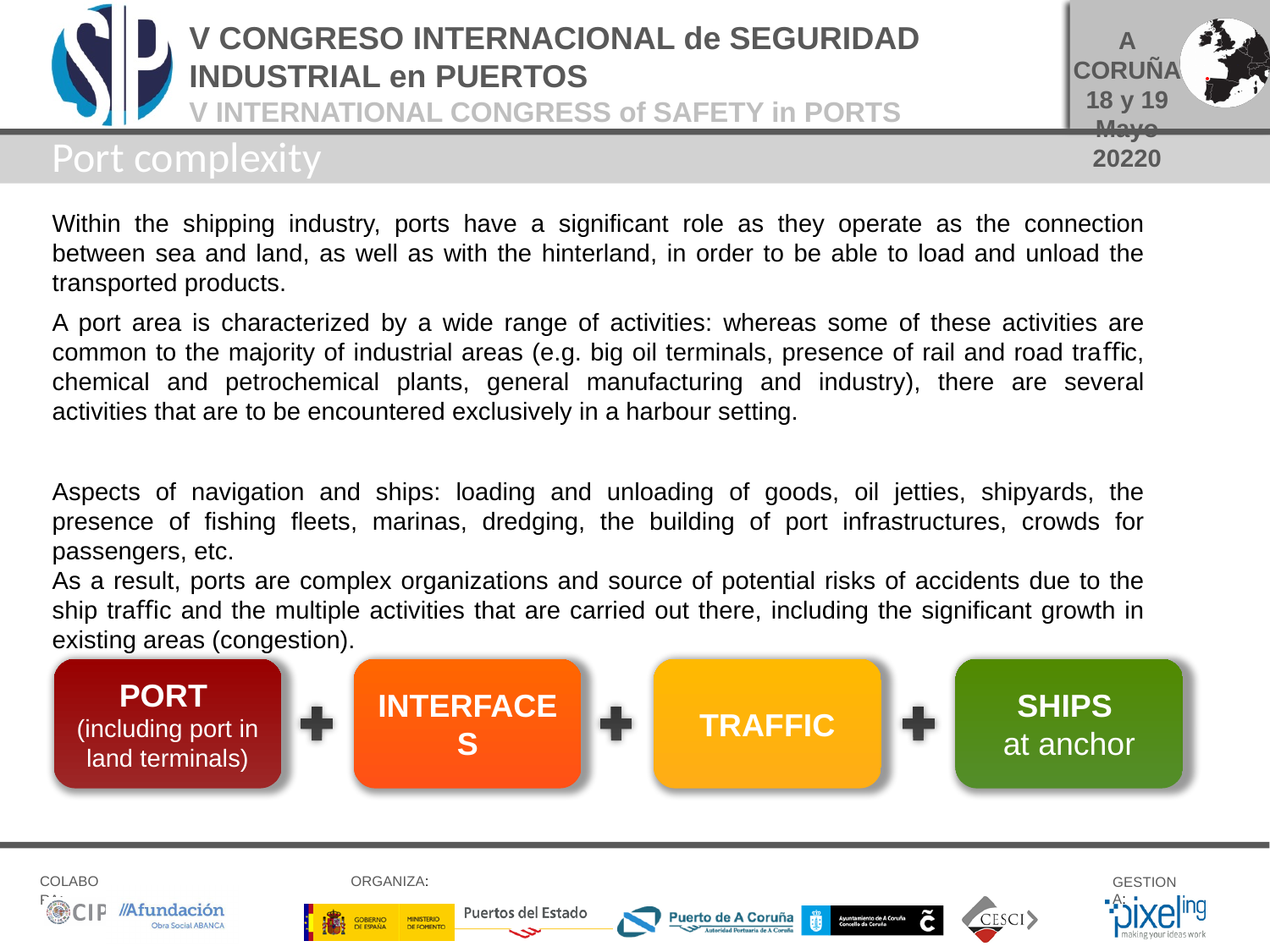

Port complexity
Within the shipping industry, ports have a signiﬁcant role as they operate as the connection between sea and land, as well as with the hinterland, in order to be able to load and unload the transported products.
A port area is characterized by a wide range of activities: whereas some of these activities are common to the majority of industrial areas (e.g. big oil terminals, presence of rail and road traﬃc, chemical and petrochemical plants, general manufacturing and industry), there are several activities that are to be encountered exclusively in a harbour setting.

Aspects of navigation and ships: loading and unloading of goods, oil jetties, shipyards, the presence of ﬁshing ﬂeets, marinas, dredging, the building of port infrastructures, crowds for passengers, etc.
As a result, ports are complex organizations and source of potential risks of accidents due to the ship traﬃc and the multiple activities that are carried out there, including the significant growth in existing areas (congestion).
PORT
(including port in land terminals)
INTERFACES
TRAFFIC
SHIPS
at anchor